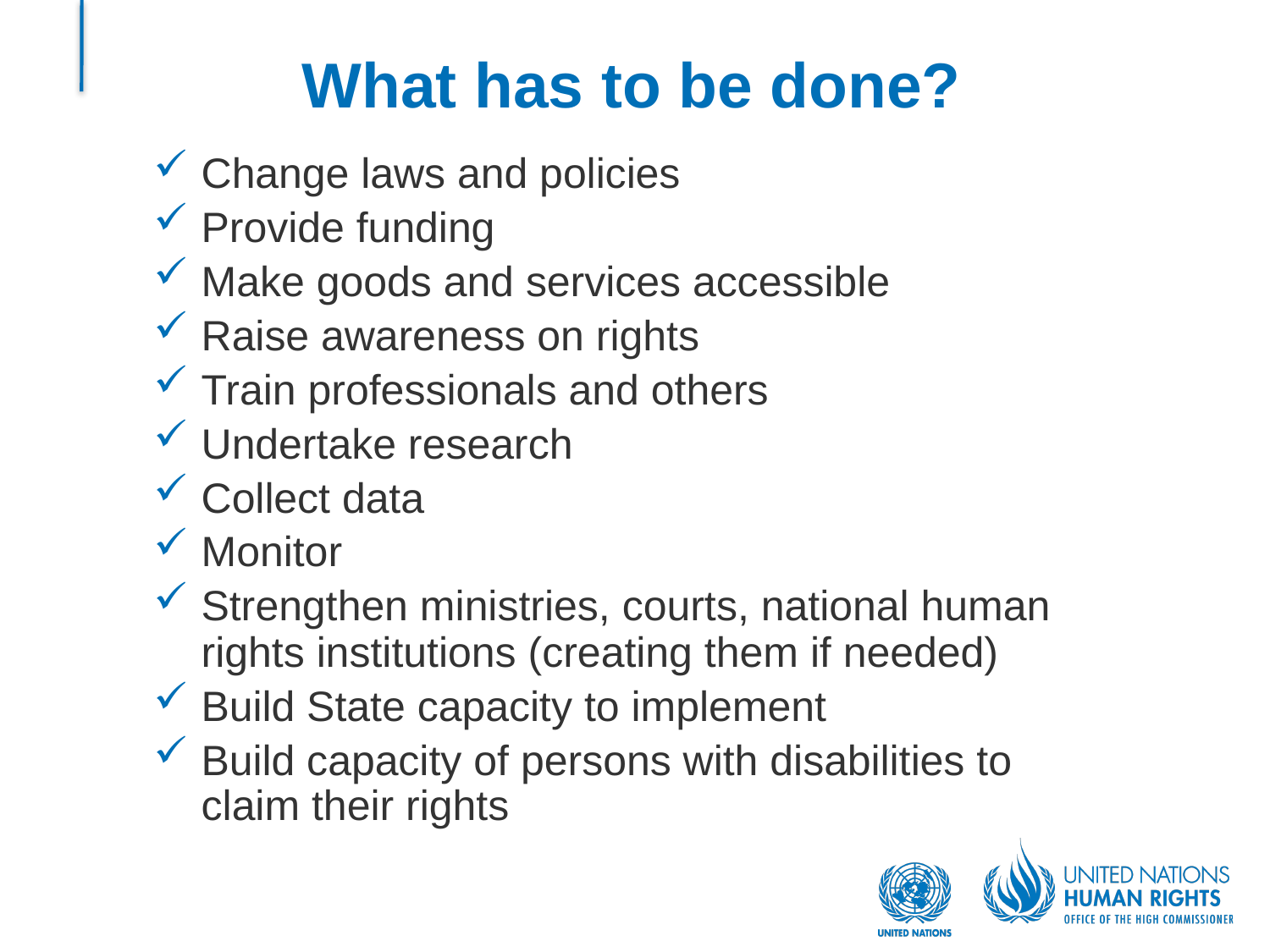

# What has to be done?
Change laws and policies
Provide funding
Make goods and services accessible
Raise awareness on rights
Train professionals and others
Undertake research
Collect data
Monitor
Strengthen ministries, courts, national human rights institutions (creating them if needed)
Build State capacity to implement
Build capacity of persons with disabilities to claim their rights